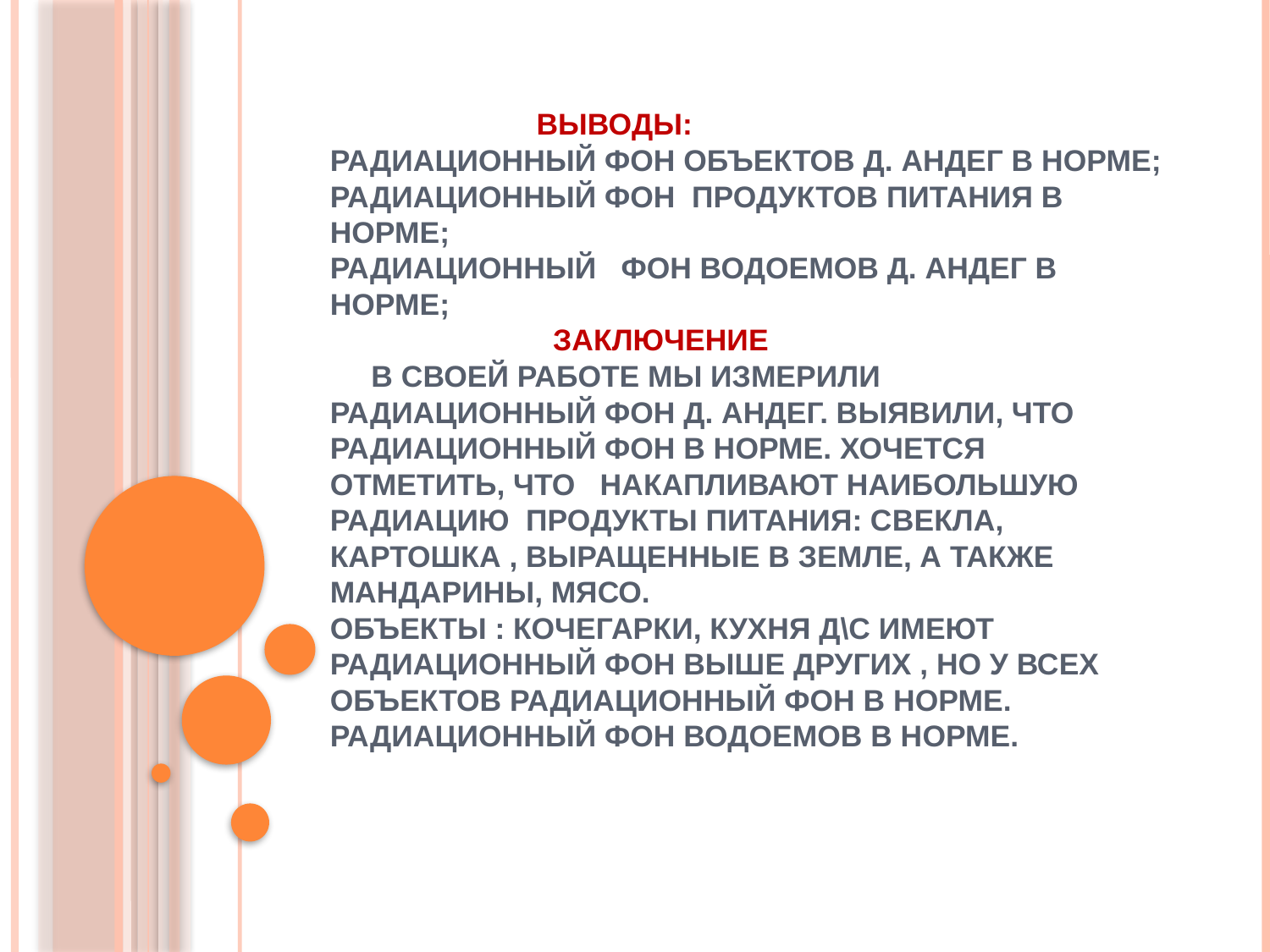

# Выводы: Радиационный фон объектов д. Андег в норме; Радиационный фон  продуктов питания в норме; Радиационный   фон водоемов д. Андег в норме; Заключение В своей работе мы измерили   радиационный фон д. Андег. Выявили, что радиационный фон в норме. Хочется отметить, что   накапливают наибольшую радиацию  продукты питания: свекла, картошка , выращенные в земле, а также мандарины, мясо. Объекты : кочегарки, кухня д\с имеют радиационный фон выше других , но у всех объектов радиационный фон в норме. Радиационный фон водоемов в норме.